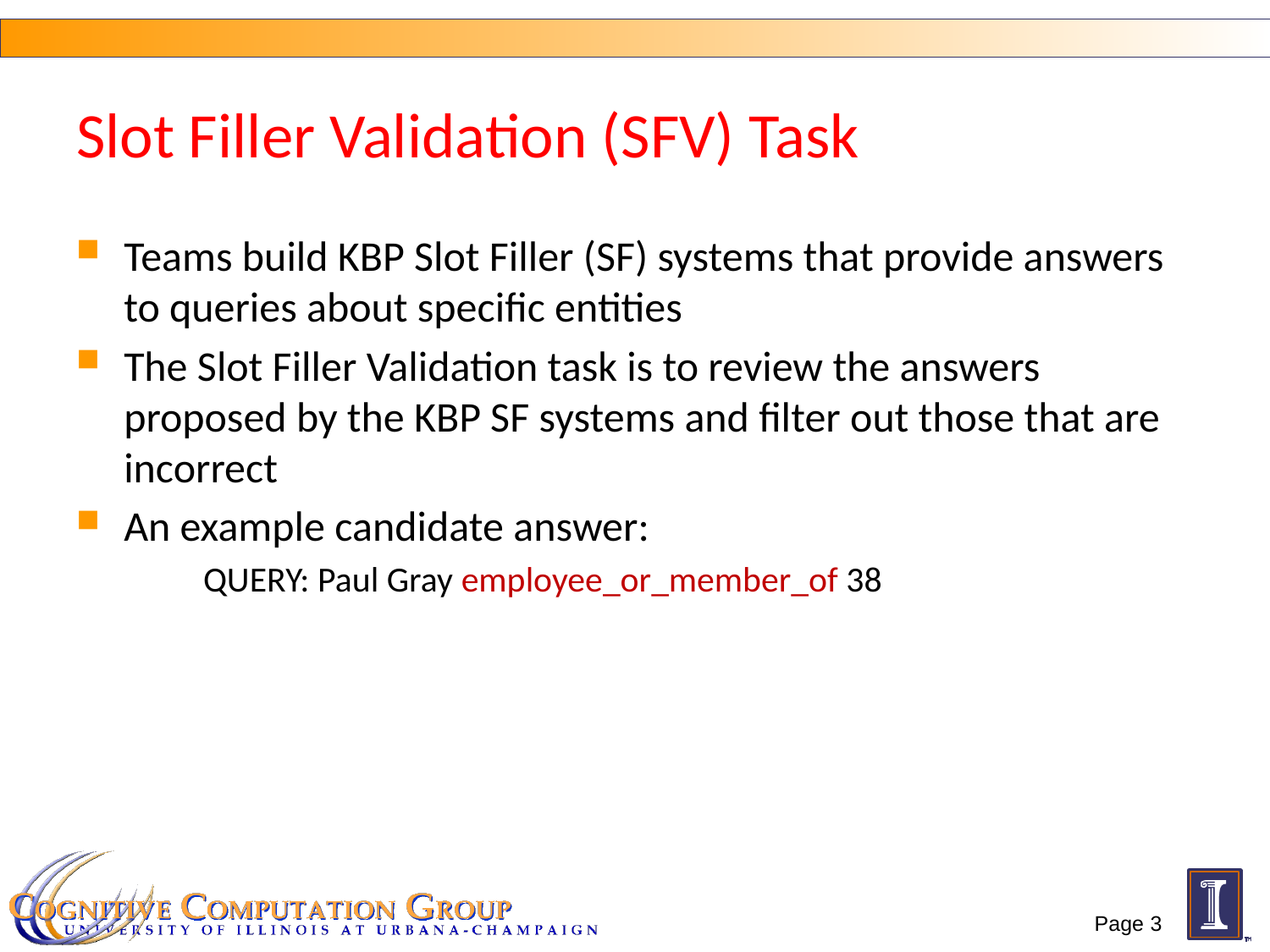

# Slot Filler Validation (SFV) Task
Teams build KBP Slot Filler (SF) systems that provide answers to queries about specific entities
The Slot Filler Validation task is to review the answers proposed by the KBP SF systems and filter out those that are incorrect
An example candidate answer:
	QUERY: Paul Gray employee_or_member_of 38

Page 3